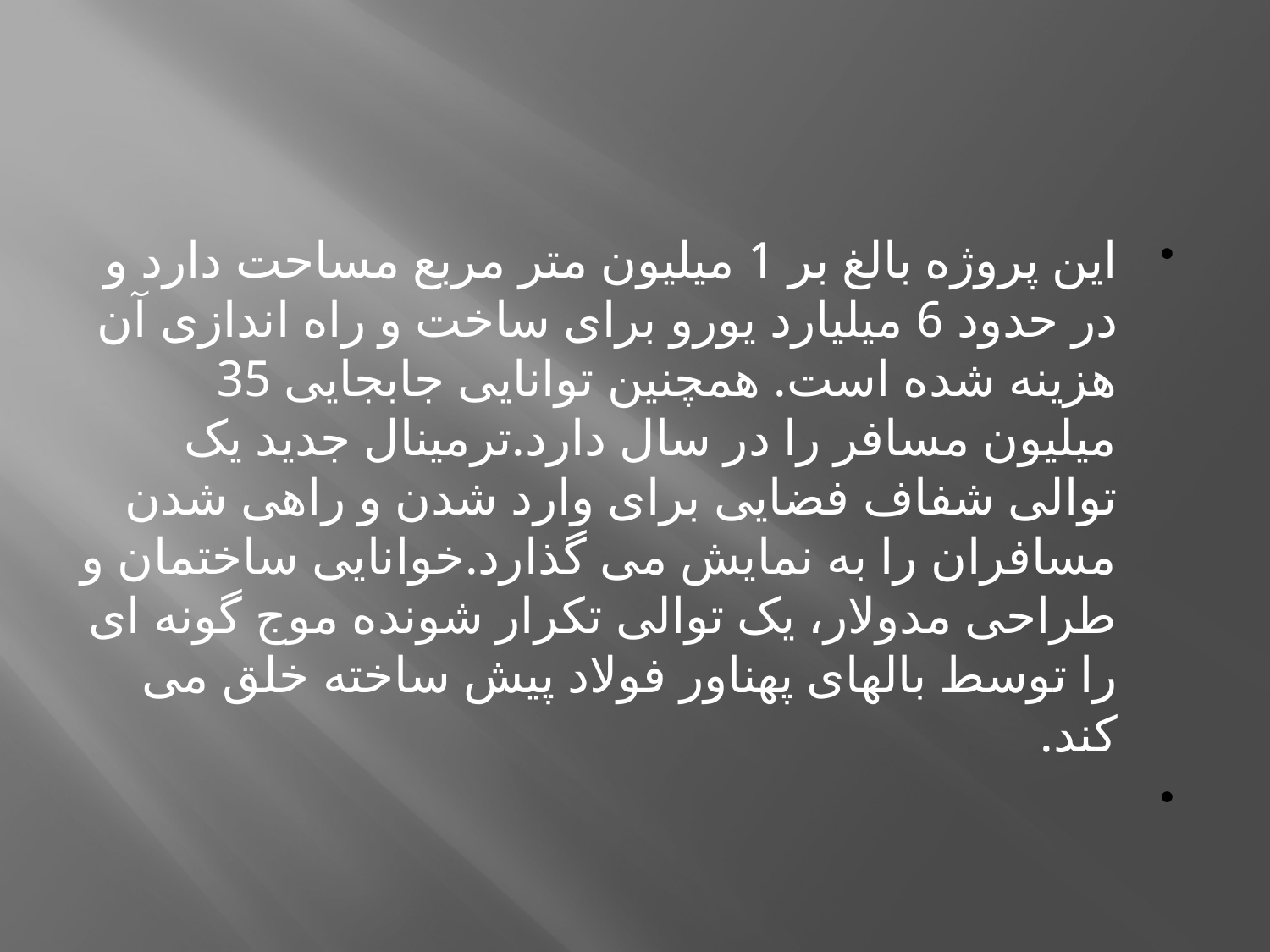

#
این پروژه بالغ بر 1 میلیون متر مربع مساحت دارد و در حدود 6 میلیارد یورو برای ساخت و راه اندازی آن هزینه شده است. همچنین توانایی جابجایی 35 میلیون مسافر را در سال دارد.ترمینال جدید یک توالی شفاف فضایی برای وارد شدن و راهی شدن مسافران را به نمایش می گذارد.خوانایی ساختمان و طراحی مدولار، یک توالی تکرار شونده موج گونه ای را توسط بالهای پهناور فولاد پیش ساخته خلق می کند.